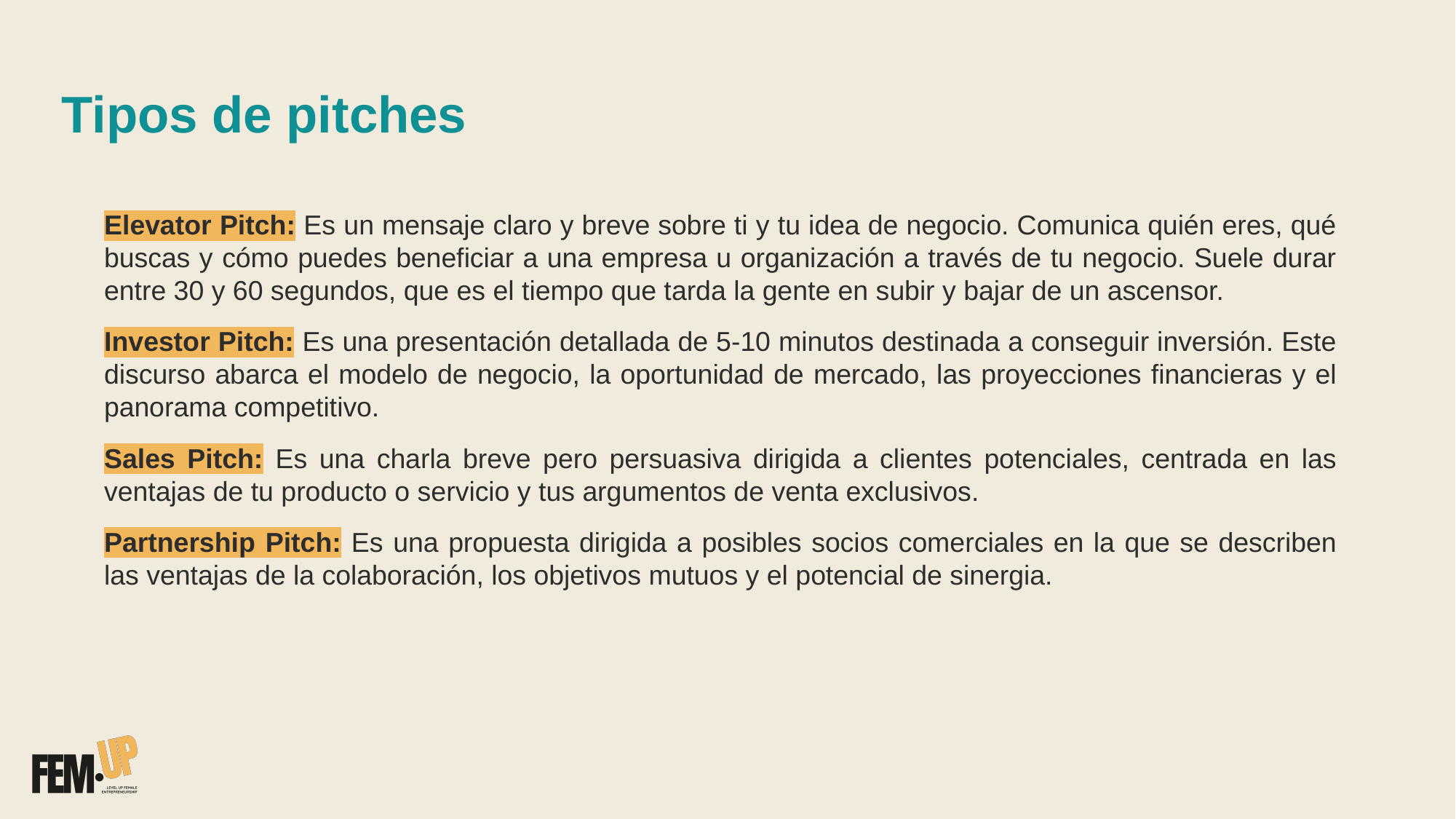

# Tipos de pitches
Elevator Pitch: Es un mensaje claro y breve sobre ti y tu idea de negocio. Comunica quién eres, qué buscas y cómo puedes beneficiar a una empresa u organización a través de tu negocio. Suele durar entre 30 y 60 segundos, que es el tiempo que tarda la gente en subir y bajar de un ascensor.
Investor Pitch: Es una presentación detallada de 5-10 minutos destinada a conseguir inversión. Este discurso abarca el modelo de negocio, la oportunidad de mercado, las proyecciones financieras y el panorama competitivo.
Sales Pitch: Es una charla breve pero persuasiva dirigida a clientes potenciales, centrada en las ventajas de tu producto o servicio y tus argumentos de venta exclusivos.
Partnership Pitch: Es una propuesta dirigida a posibles socios comerciales en la que se describen las ventajas de la colaboración, los objetivos mutuos y el potencial de sinergia.